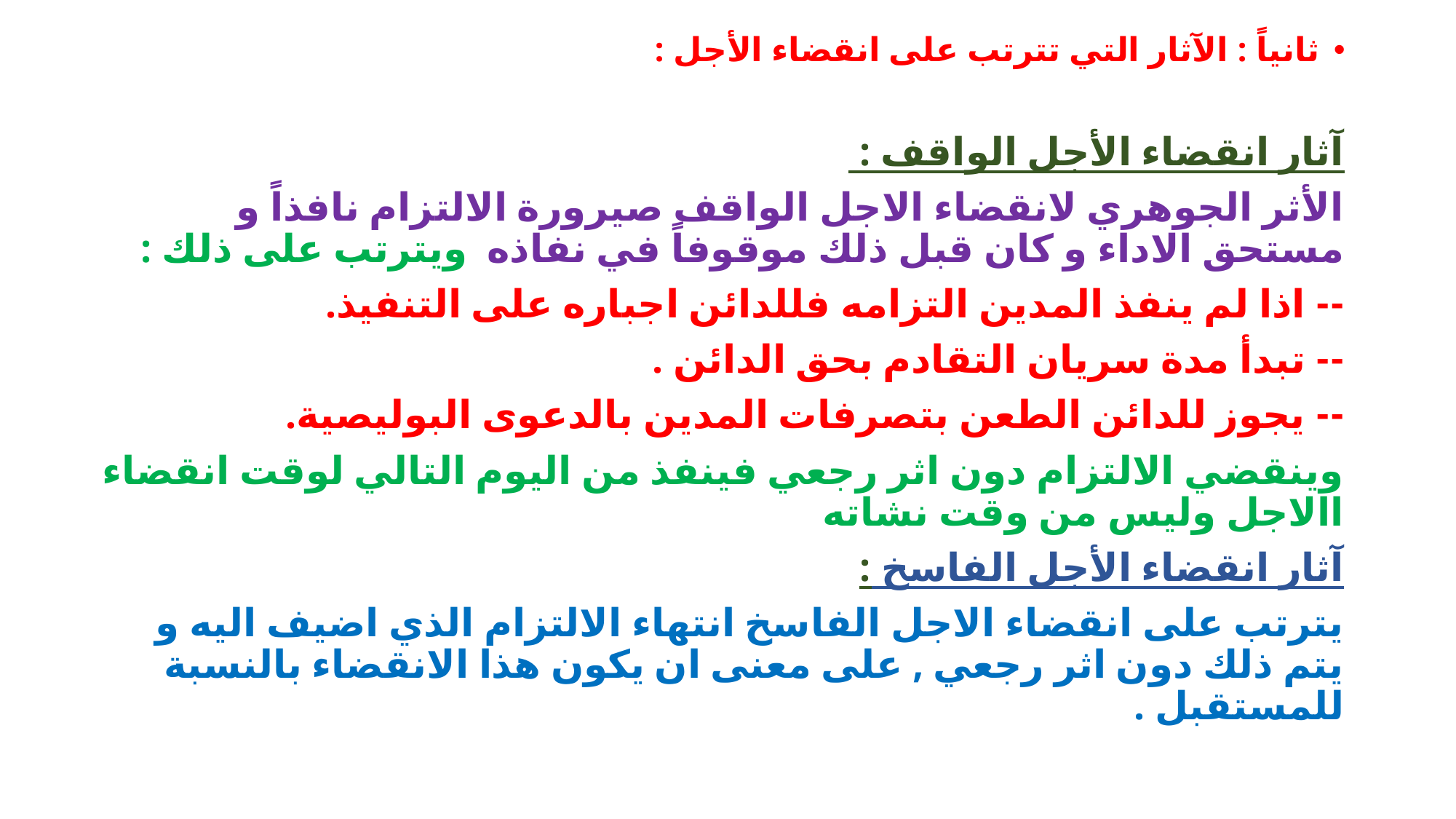

#
ثانياً : الآثار التي تترتب على انقضاء الأجل :

آثار انقضاء الأجل الواقف :
الأثر الجوهري لانقضاء الاجل الواقف صيرورة الالتزام نافذاً و مستحق الاداء و كان قبل ذلك موقوفاً في نفاذه  ويترتب على ذلك :
-- اذا لم ينفذ المدين التزامه فللدائن اجباره على التنفيذ.
-- تبدأ مدة سريان التقادم بحق الدائن .
-- يجوز للدائن الطعن بتصرفات المدين بالدعوى البوليصية.
وينقضي الالتزام دون اثر رجعي فينفذ من اليوم التالي لوقت انقضاء االاجل وليس من وقت نشاته
آثار انقضاء الأجل الفاسخ :
يترتب على انقضاء الاجل الفاسخ انتهاء الالتزام الذي اضيف اليه و يتم ذلك دون اثر رجعي , على معنى ان يكون هذا الانقضاء بالنسبة للمستقبل .